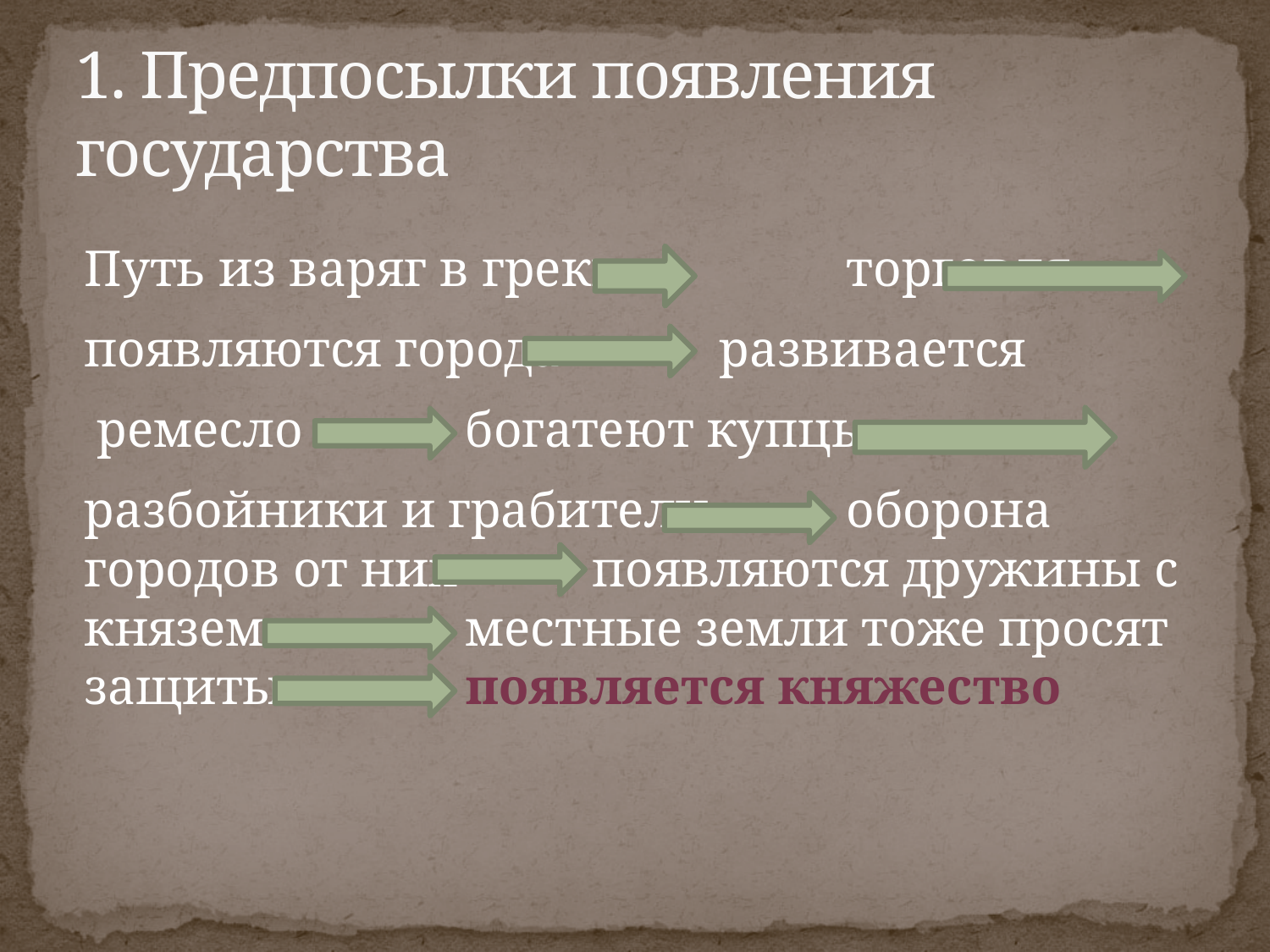

# 1. Предпосылки появления государства
Путь из варяг в греки		торговля
появляются города		развивается
 ремесло		богатеют купцы
разбойники и грабители		оборона городов от них		появляются дружины с князем		местные земли тоже просят защиты		появляется княжество